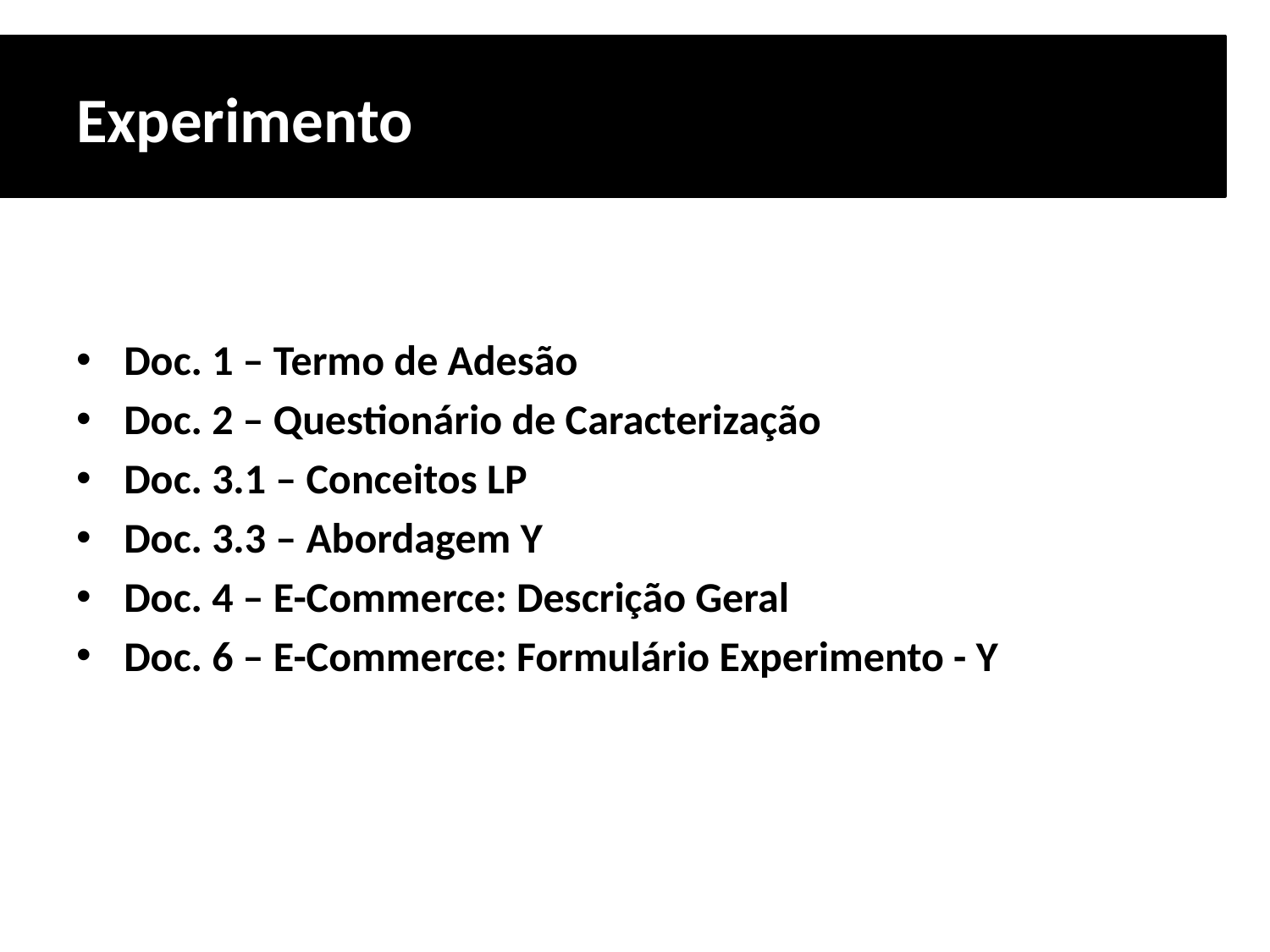

# Experimento
Doc. 1 – Termo de Adesão
Doc. 2 – Questionário de Caracterização
Doc. 3.1 – Conceitos LP
Doc. 3.3 – Abordagem Y
Doc. 4 – E-Commerce: Descrição Geral
Doc. 6 – E-Commerce: Formulário Experimento - Y